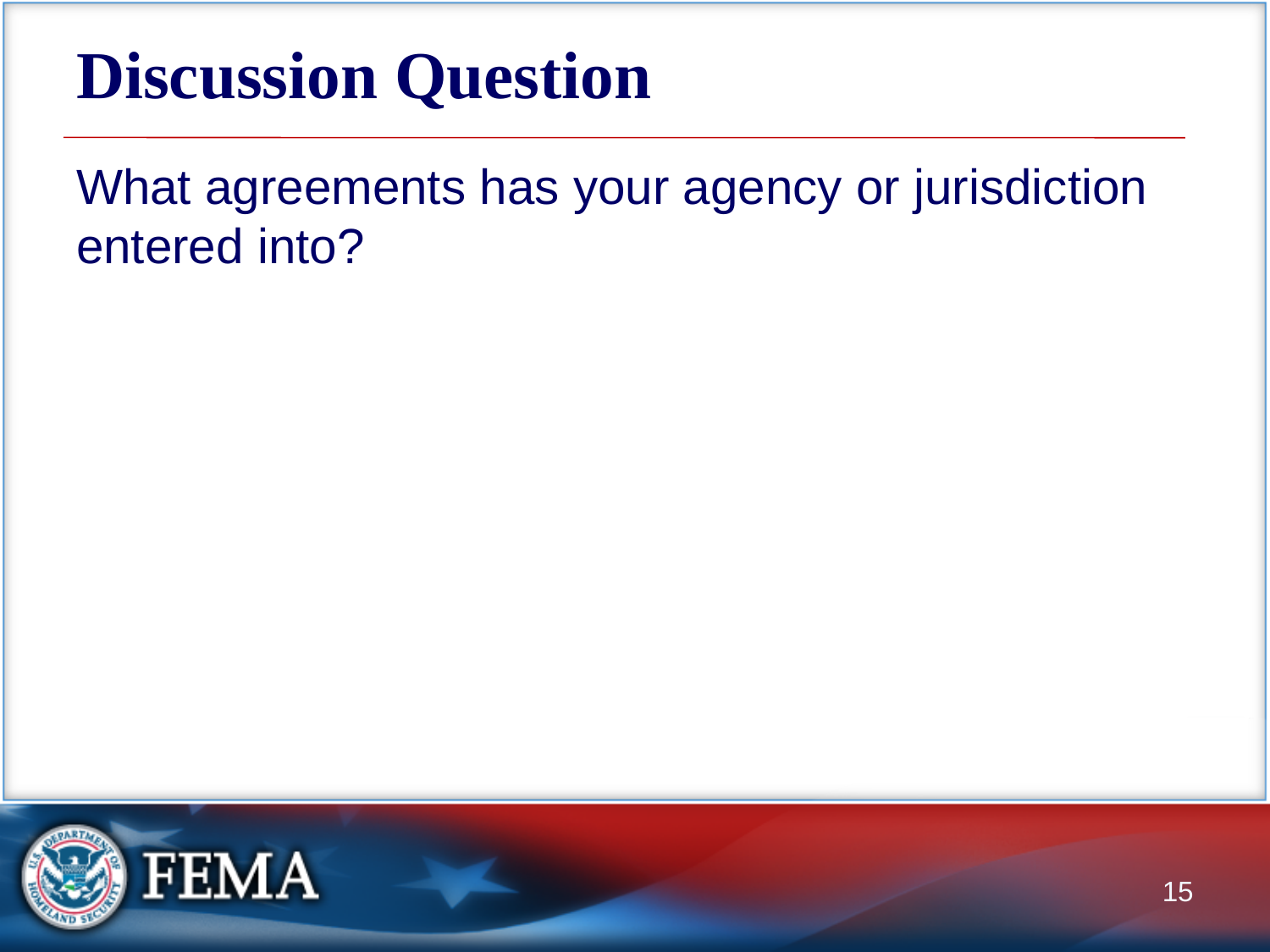

# Discussion Question
What agreements has your agency or jurisdiction entered into?
15